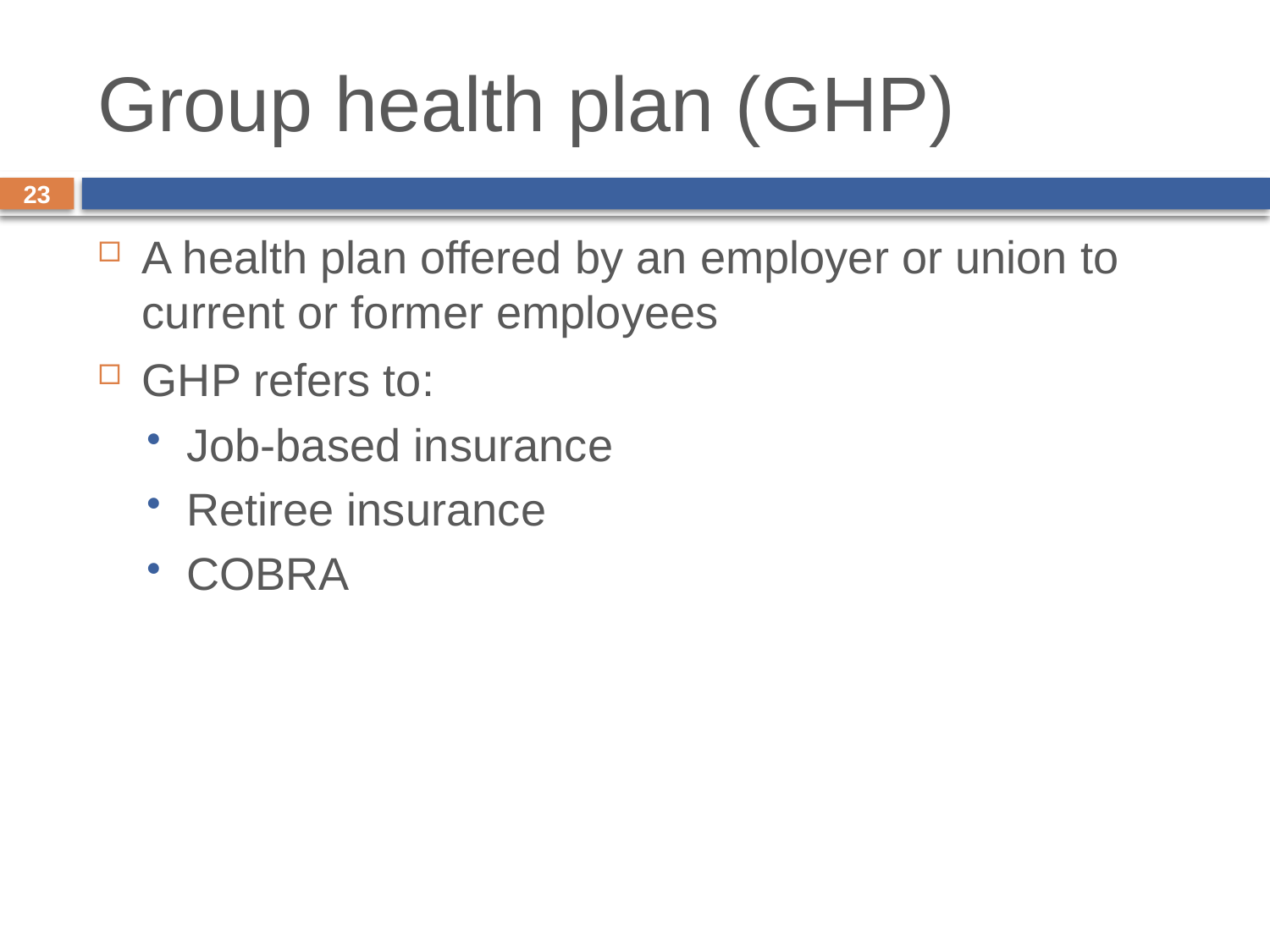

# Group health plan (GHP)
23
A health plan offered by an employer or union to current or former employees
GHP refers to:
Job-based insurance
Retiree insurance
COBRA